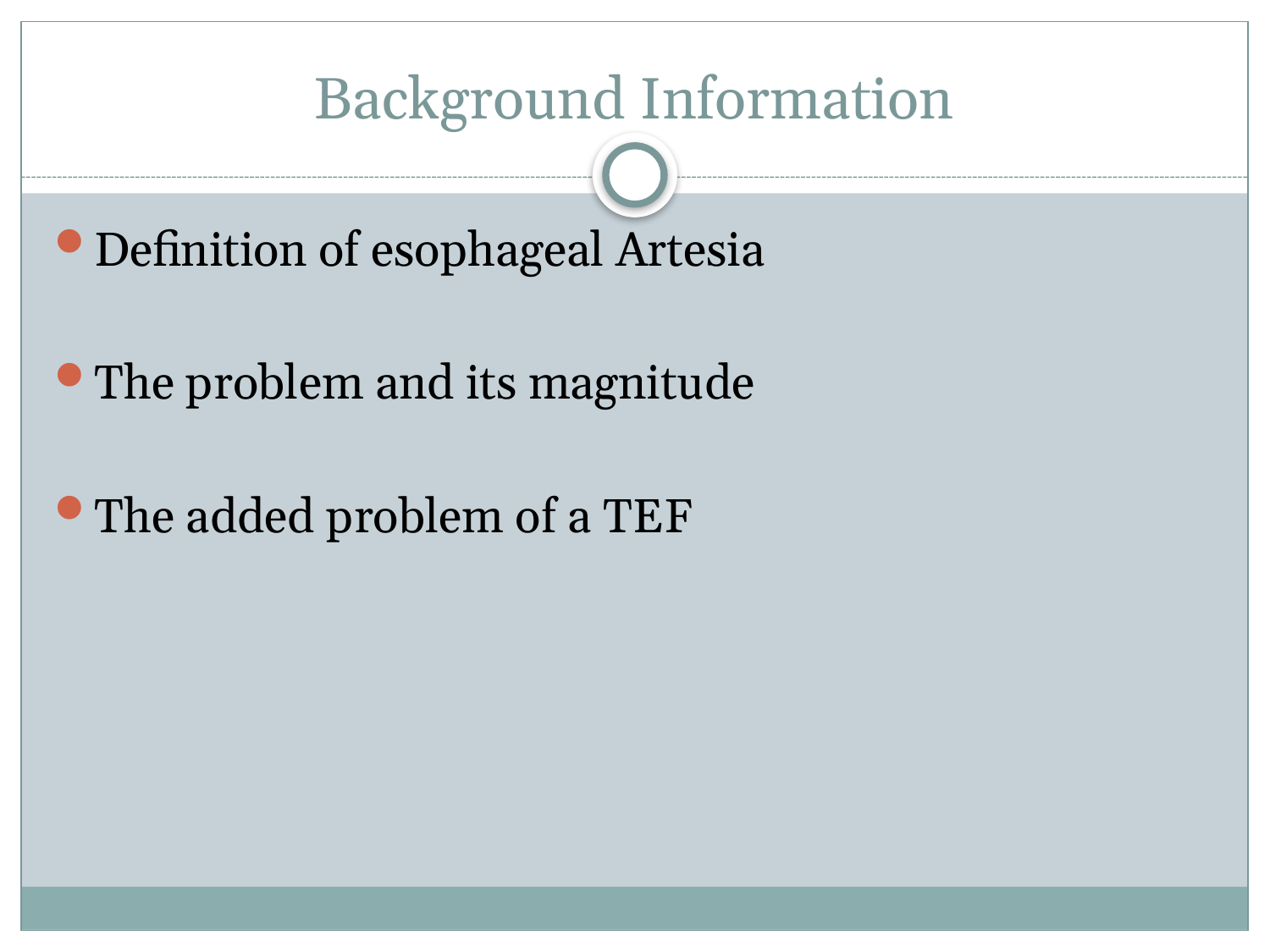

# Background Information
Definition of esophageal Artesia

The problem and its magnitude

The added problem of a TEF